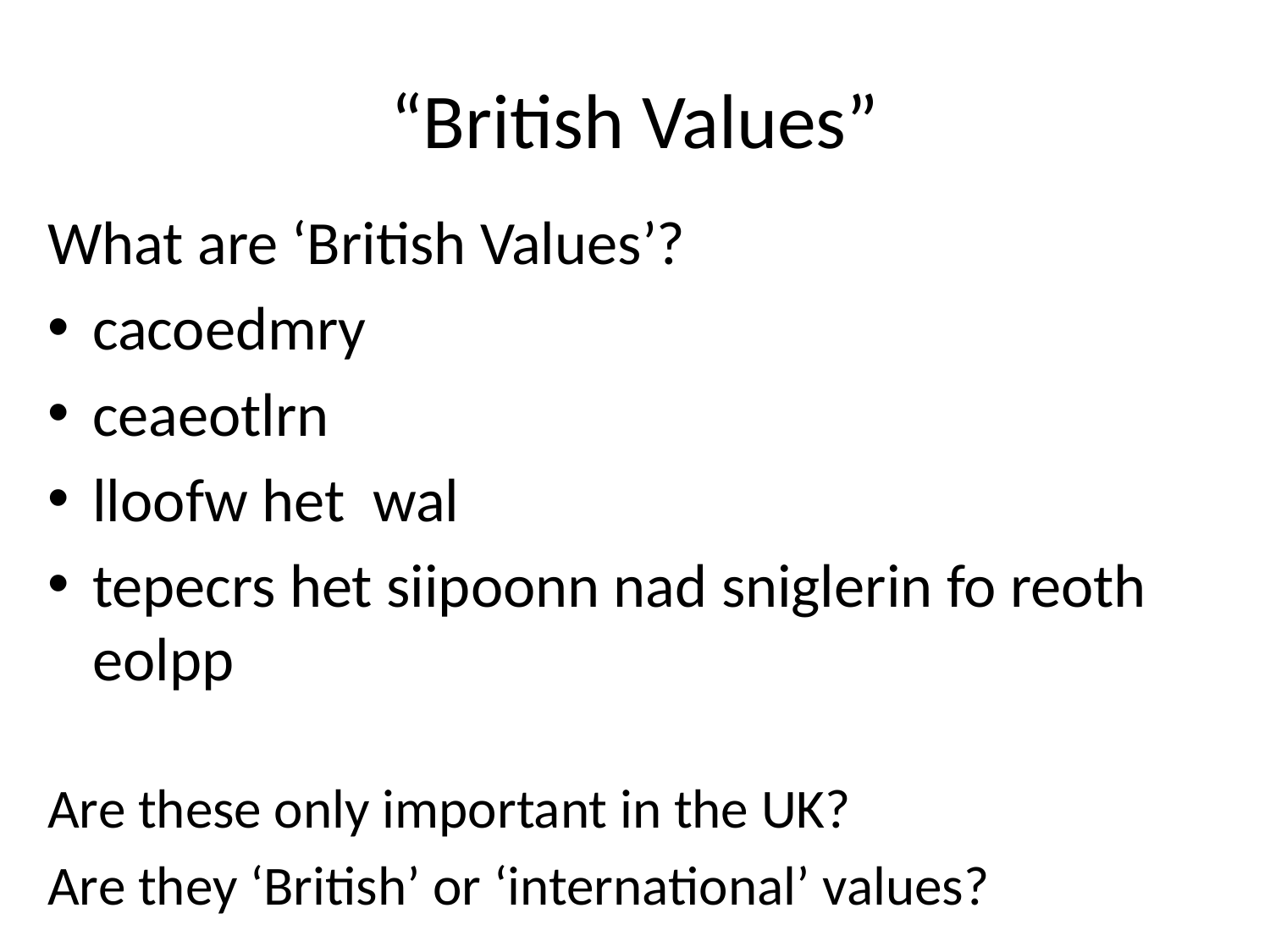

# “British Values”
What are ‘British Values’?
cacoedmry
ceaeotlrn
lloofw het  wal
tepecrs het siipoonn nad sniglerin fo reoth eolpp

Are these only important in the UK?
Are they ‘British’ or ‘international’ values?